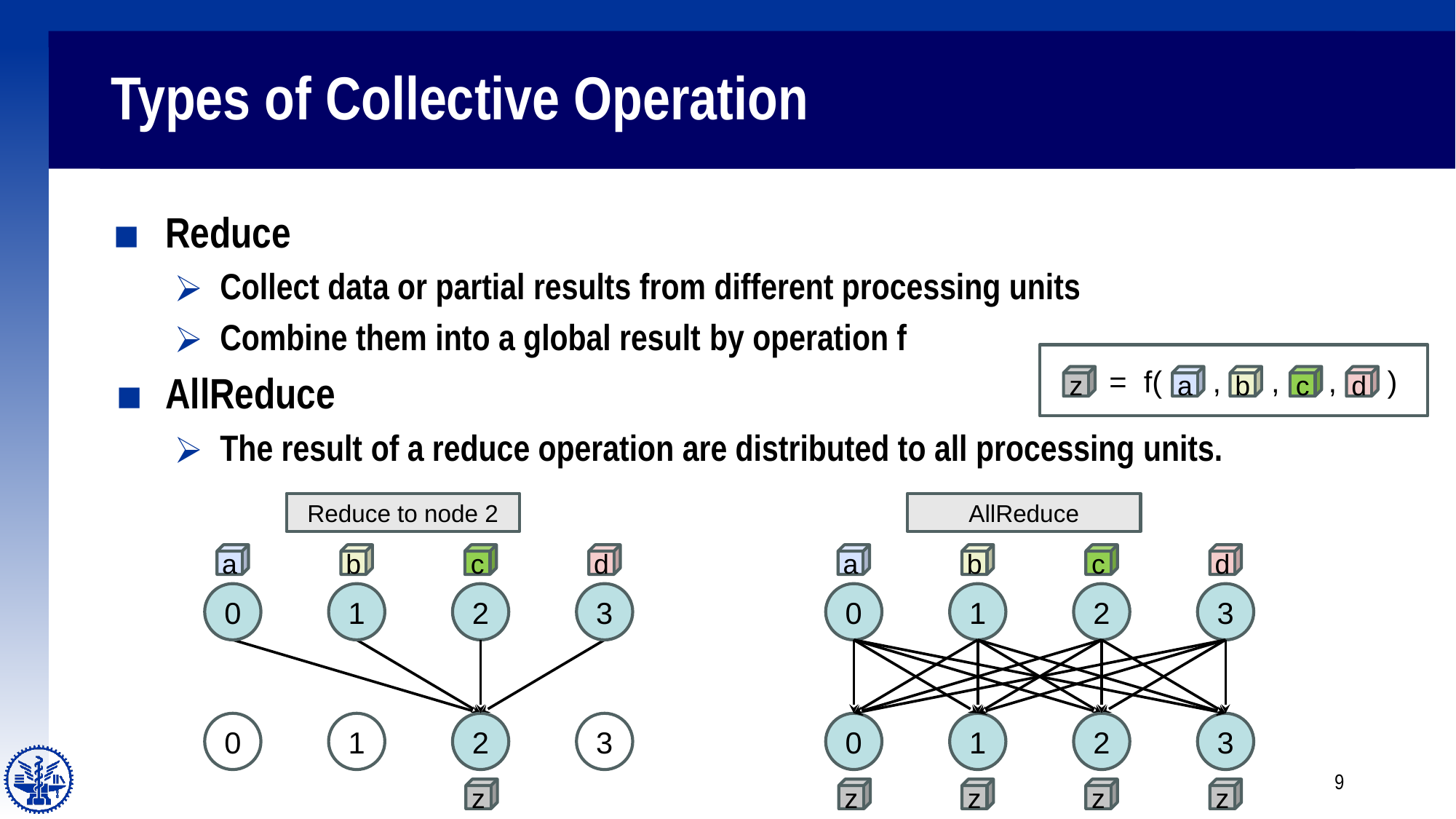

# Types of Collective Operation
Reduce
Collect data or partial results from different processing units
Combine them into a global result by operation f
AllReduce
The result of a reduce operation are distributed to all processing units.

   d  =  f(  a  ,  b  ,  c  ,  d  )
z
a
b
c
d
Reduce to node 2
a
0
0
b
1
1
c
2
2
d
3
3
z
AllReduce
a
0
0
b
1
1
c
2
2
d
3
3
z
z
z
z
9